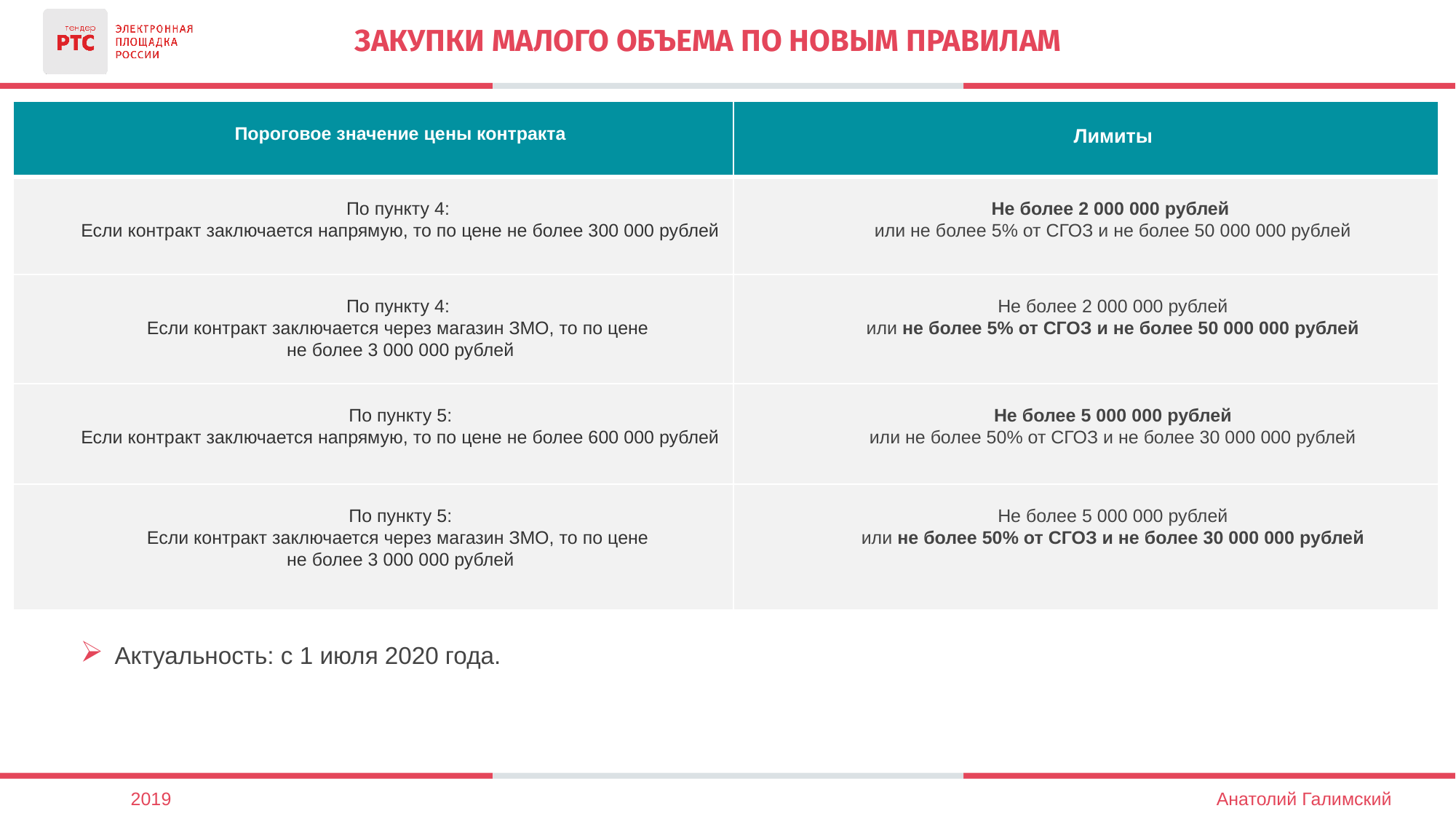

# Закупки малого объема по новым правилам

| Пороговое значение цены контракта | Лимиты |
| --- | --- |
| По пункту 4: Если контракт заключается напрямую, то по цене не более 300 000 рублей | Не более 2 000 000 рублей или не более 5% от СГОЗ и не более 50 000 000 рублей |
| По пункту 4: Если контракт заключается через магазин ЗМО, то по цене не более 3 000 000 рублей | Не более 2 000 000 рублей или не более 5% от СГОЗ и не более 50 000 000 рублей |
| По пункту 5: Если контракт заключается напрямую, то по цене не более 600 000 рублей | Не более 5 000 000 рублей или не более 50% от СГОЗ и не более 30 000 000 рублей |
| По пункту 5: Если контракт заключается через магазин ЗМО, то по цене не более 3 000 000 рублей | Не более 5 000 000 рублей или не более 50% от СГОЗ и не более 30 000 000 рублей |

Актуальность: с 1 июля 2020 года.
2019
Анатолий Галимский